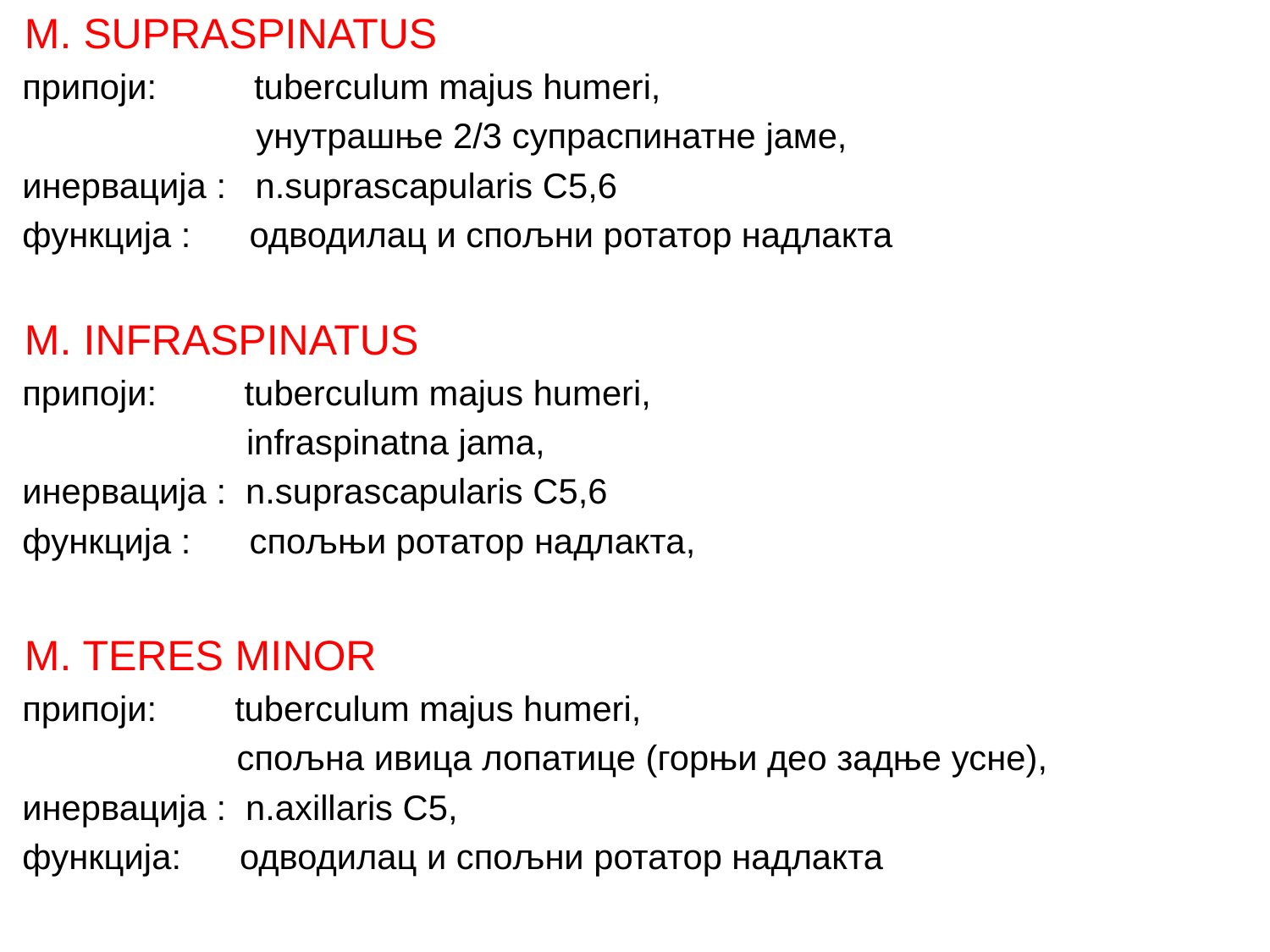

M. SUPRASPINATUS
 припоји:          tuberculum majus humeri,
                         унутрашње 2/3 супраспинатне јаме,
 инервација :   n.suprascapularis C5,6
 функција :      одводилац и спољни ротатор надлакта

 M. INFRASPINATUS
 припоји:         tuberculum majus humeri,
                        infraspinatna jama,
 инервација :  n.suprascapularis C5,6
 функција :      спољњи ротатор надлакта,

 M. TERES MINOR
 припоји:        tuberculum majus humeri,
                       спољна ивица лопатице (горњи део задње усне),
 инервација :  n.axillaris C5,
 функцијa:      одводилац и спољни ротатор надлакта